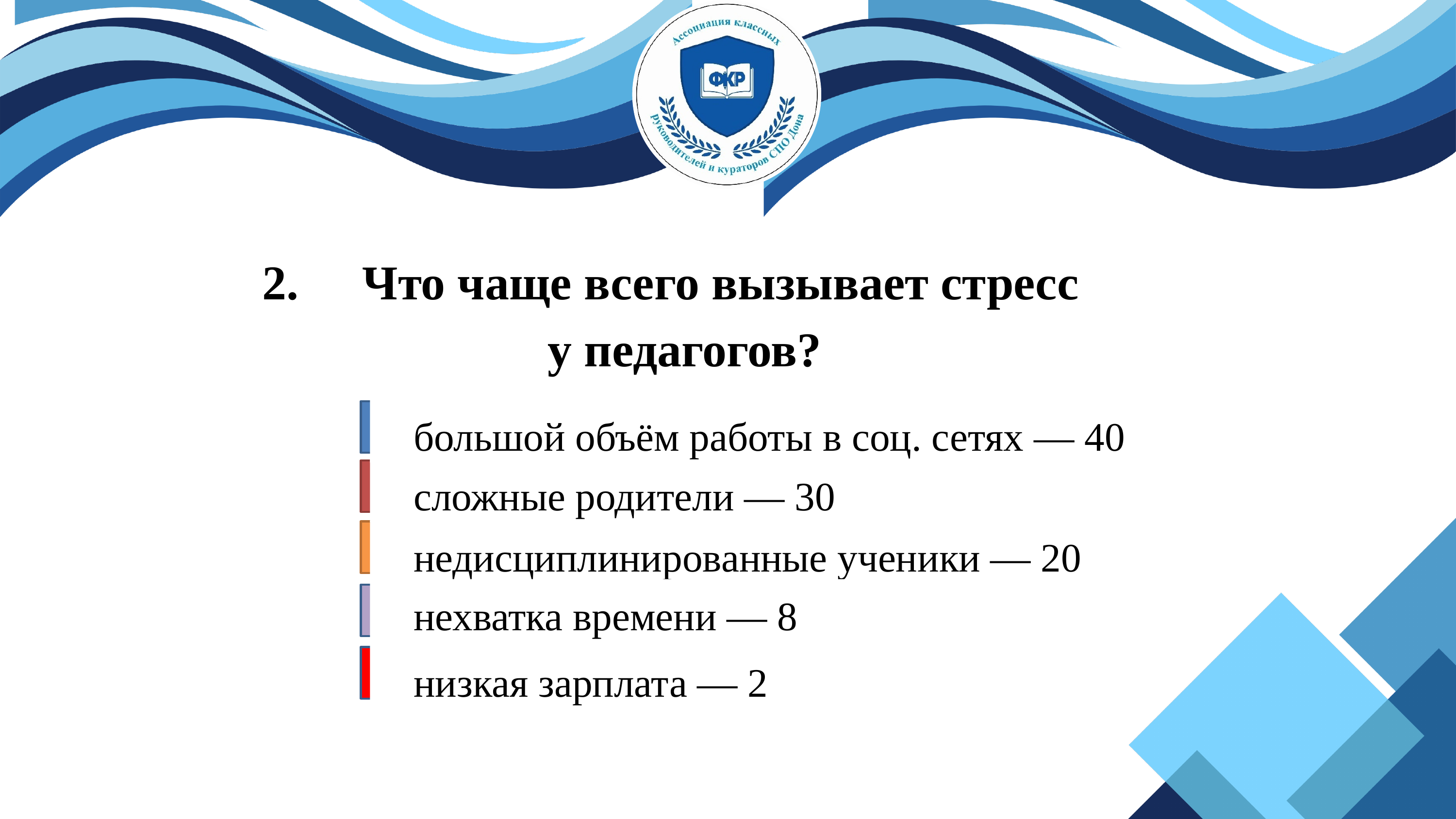

2.	Что чаще всего вызывает стресс у педагогов?
большой объём работы в соц. сетях — 40

сложные родители — 30

недисциплинированные ученики — 20

нехватка времени — 8

низкая зарплата — 2